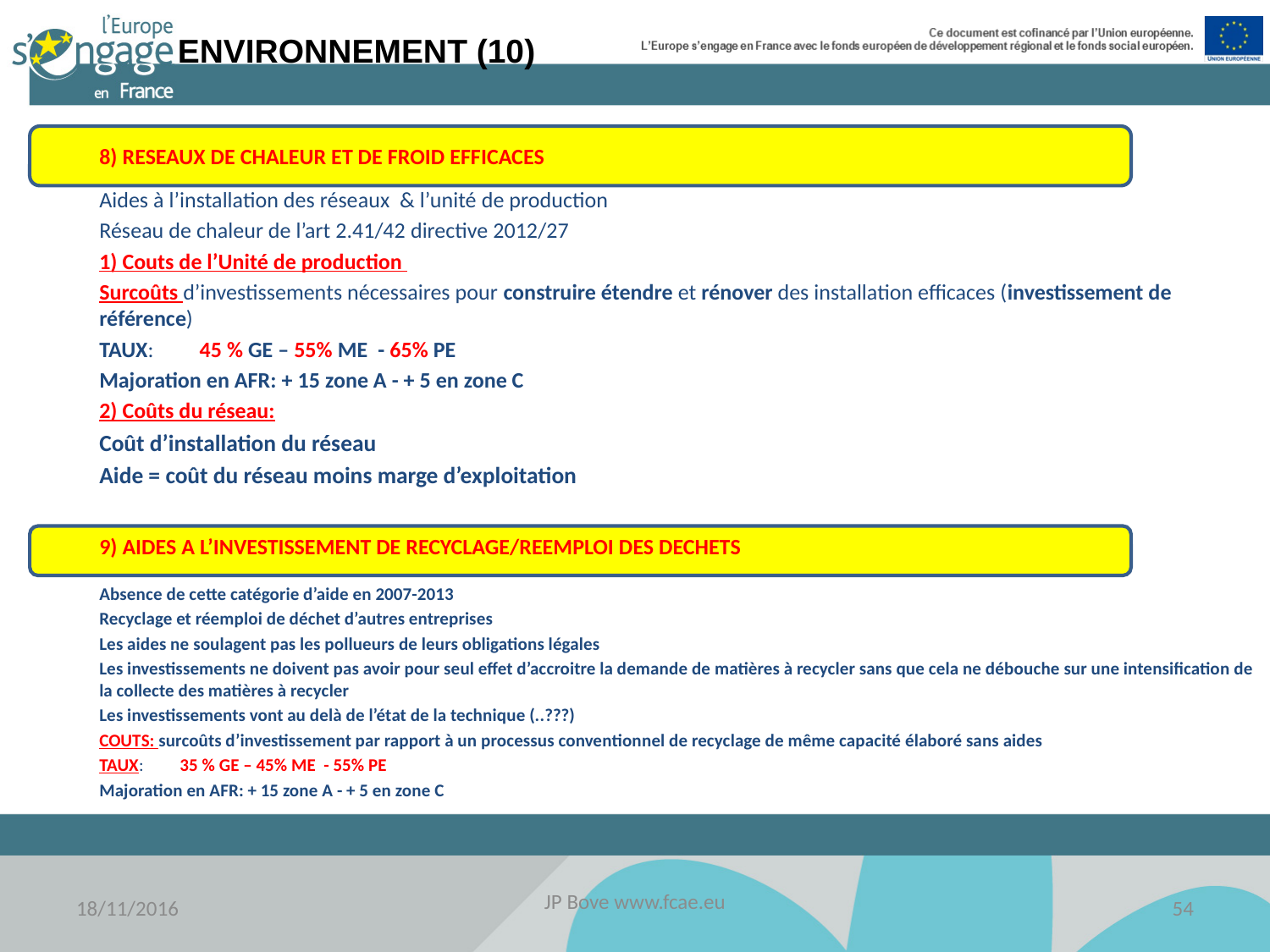

ENVIRONNEMENT (10)

8) RESEAUX DE CHALEUR ET DE FROID EFFICACES

Aides à l’installation des réseaux  & l’unité de production
Réseau de chaleur de l’art 2.41/42 directive 2012/27
1) Couts de l’Unité de production
Surcoûts d’investissements nécessaires pour construire étendre et rénover des installation efficaces (investissement de référence)
TAUX:         45 % GE – 55% ME  - 65% PE
Majoration en AFR: + 15 zone A - + 5 en zone C
2) Coûts du réseau:
Coût d’installation du réseau
Aide = coût du réseau moins marge d’exploitation

9) AIDES A L’INVESTISSEMENT DE RECYCLAGE/REEMPLOI DES DECHETS

Absence de cette catégorie d’aide en 2007-2013
Recyclage et réemploi de déchet d’autres entreprises
Les aides ne soulagent pas les pollueurs de leurs obligations légales
Les investissements ne doivent pas avoir pour seul effet d’accroitre la demande de matières à recycler sans que cela ne débouche sur une intensification de la collecte des matières à recycler
Les investissements vont au delà de l’état de la technique (..???)
COUTS: surcoûts d’investissement par rapport à un processus conventionnel de recyclage de même capacité élaboré sans aides
TAUX:         35 % GE – 45% ME  - 55% PE
Majoration en AFR: + 15 zone A - + 5 en zone C

JP Bove www.fcae.eu
18/11/2016
54